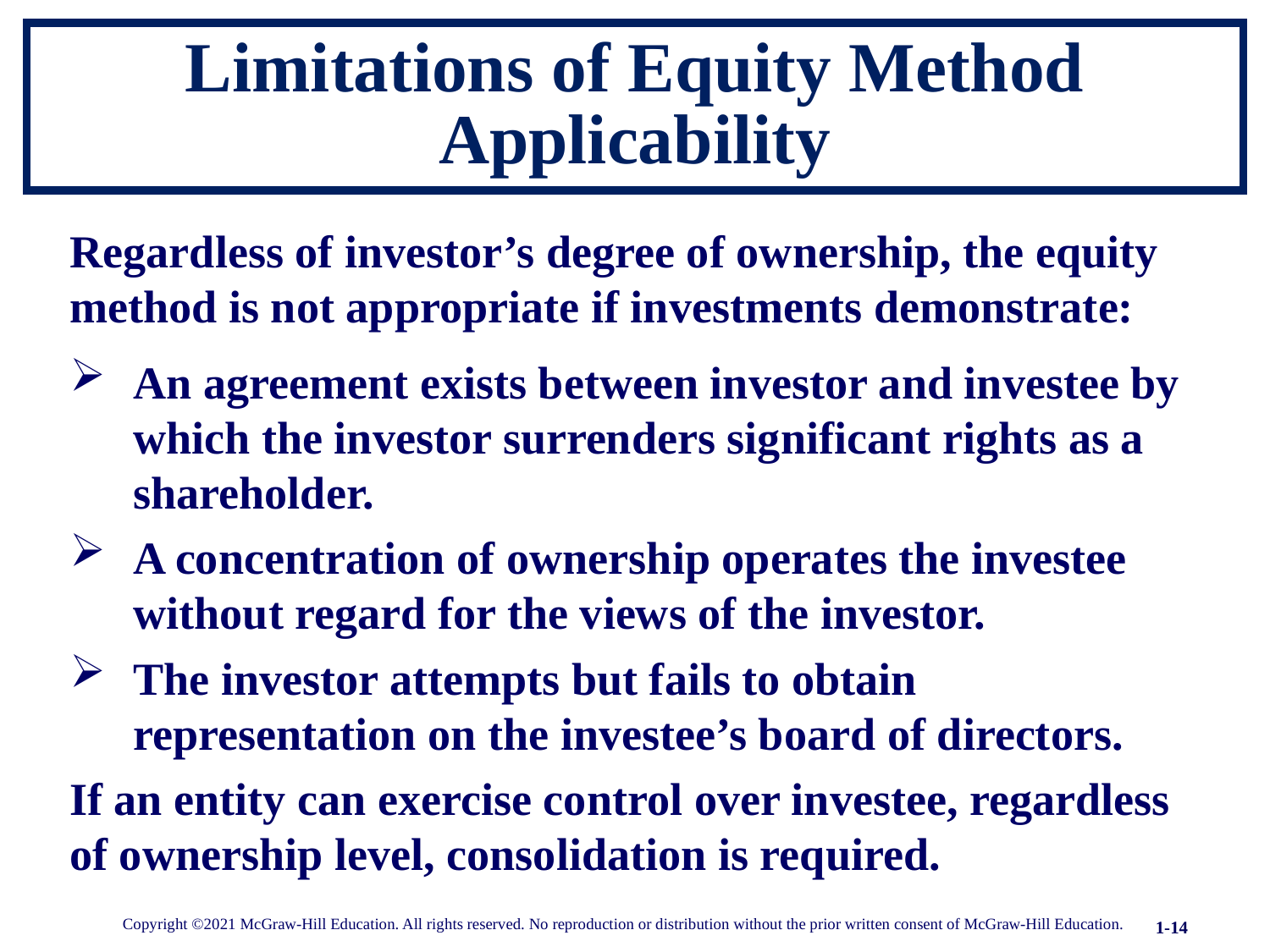

# Limitations of Equity Method Applicability
Regardless of investor’s degree of ownership, the equity method is not appropriate if investments demonstrate:
An agreement exists between investor and investee by which the investor surrenders significant rights as a shareholder.
A concentration of ownership operates the investee without regard for the views of the investor.
The investor attempts but fails to obtain representation on the investee’s board of directors.
If an entity can exercise control over investee, regardless of ownership level, consolidation is required.
Copyright ©2021 McGraw-Hill Education. All rights reserved. No reproduction or distribution without the prior written consent of McGraw-Hill Education.
1-14